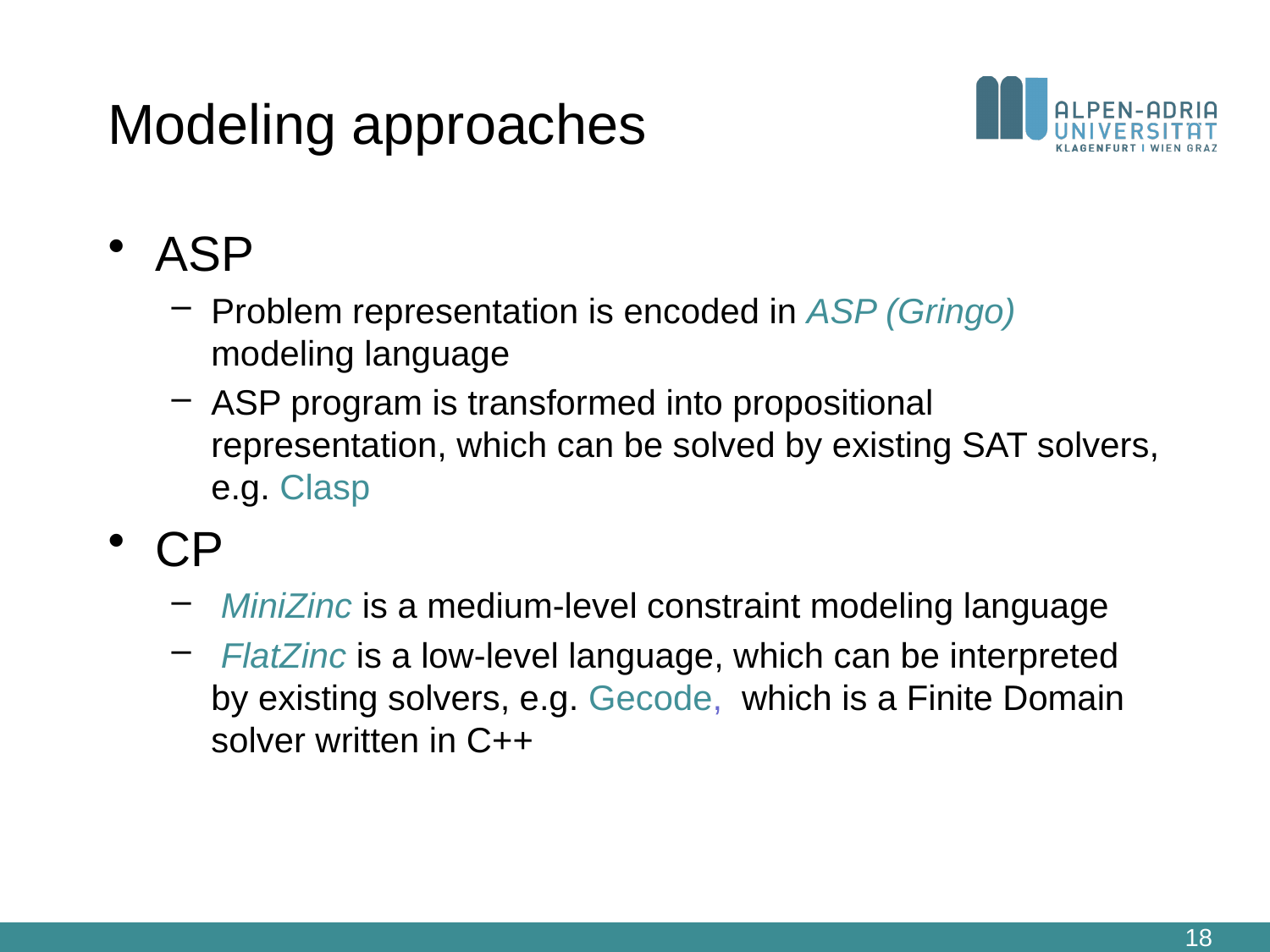

# Modeling approaches
ASP
Problem representation is encoded in ASP (Gringo) modeling language
ASP program is transformed into propositional representation, which can be solved by existing SAT solvers, e.g. Clasp
CP
 MiniZinc is a medium-level constraint modeling language
 FlatZinc is a low-level language, which can be interpreted by existing solvers, e.g. Gecode,  which is a Finite Domain solver written in C++

18